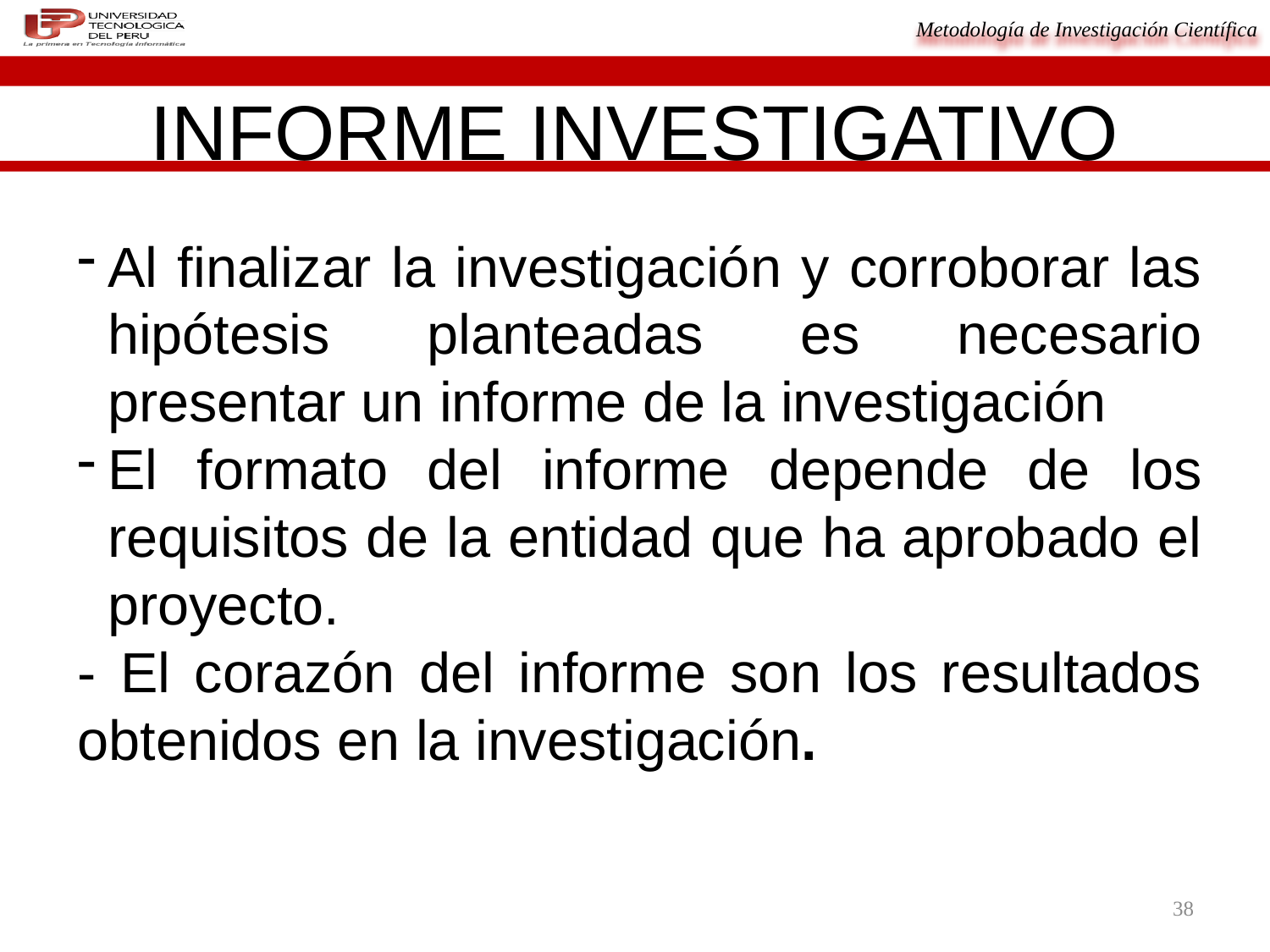

INFORME INVESTIGATIVO
Al finalizar la investigación y corroborar las hipótesis planteadas es necesario presentar un informe de la investigación
El formato del informe depende de los requisitos de la entidad que ha aprobado el proyecto.
- El corazón del informe son los resultados obtenidos en la investigación.

38